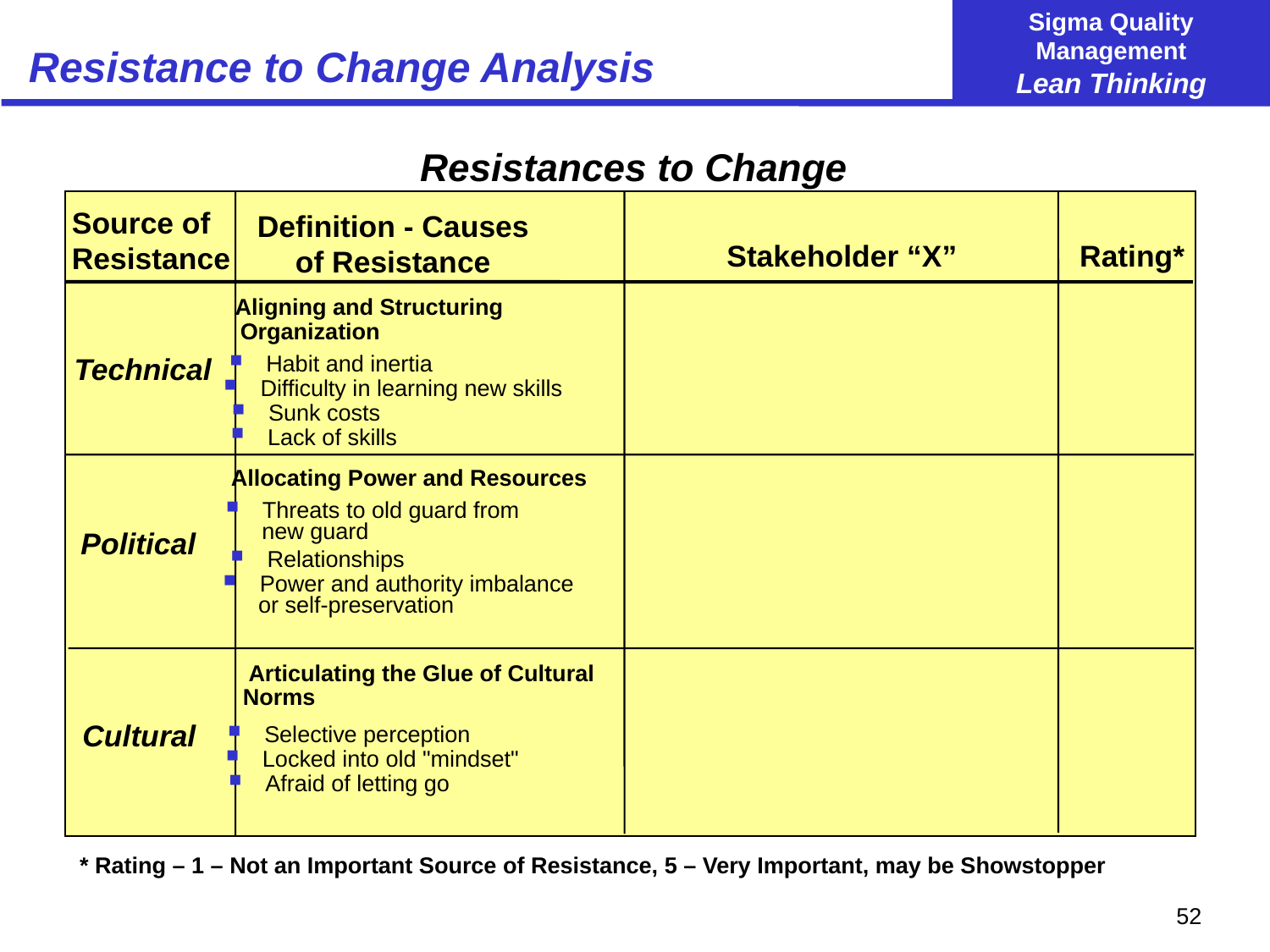

# Resistance to Change Analysis
Resistances to Change

Source of Resistance
Definition - Causes of Resistance
Stakeholder “X”
Rating*

Aligning and Structuring

Organization

 Habit and inertia
Technical

 Difficulty in learning new skills

 Sunk costs

 Lack of skills

Allocating Power and Resources

 Threats to old guard from

new guard
Political

 Relationships

 Power and authority imbalance

or self-preservation

Articulating the Glue of Cultural

Norms

Cultural
 Selective perception

 Locked into old "mindset"
 Afraid of letting go
* Rating – 1 – Not an Important Source of Resistance, 5 – Very Important, may be Showstopper